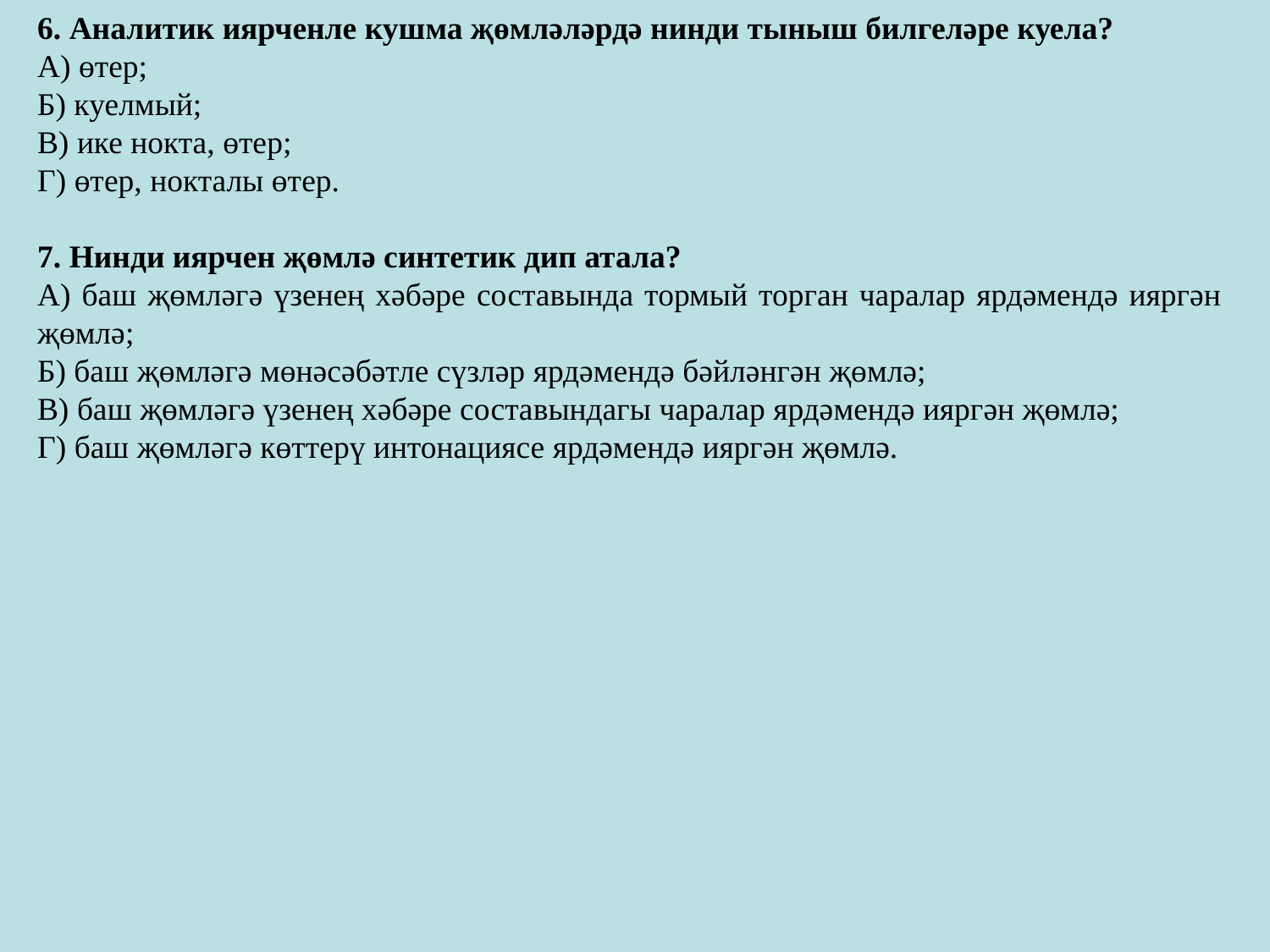

6. Аналитик иярченле кушма җөмләләрдә нинди тыныш билгеләре куела?
А) өтер;
Б) куелмый;
В) ике нокта, өтер;
Г) өтер, нокталы өтер.

7. Нинди иярчен җөмлә синтетик дип атала?
А) баш җөмләгә үзенең хәбәре составында тормый торган чаралар ярдәмендә ияргән җөмлә;
Б) баш җөмләгә мөнәсәбәтле сүзләр ярдәмендә бәйләнгән җөмлә;
В) баш җөмләгә үзенең хәбәре составындагы чаралар ярдәмендә ияргән җөмлә;
Г) баш җөмләгә көттерү интонациясе ярдәмендә ияргән җөмлә.